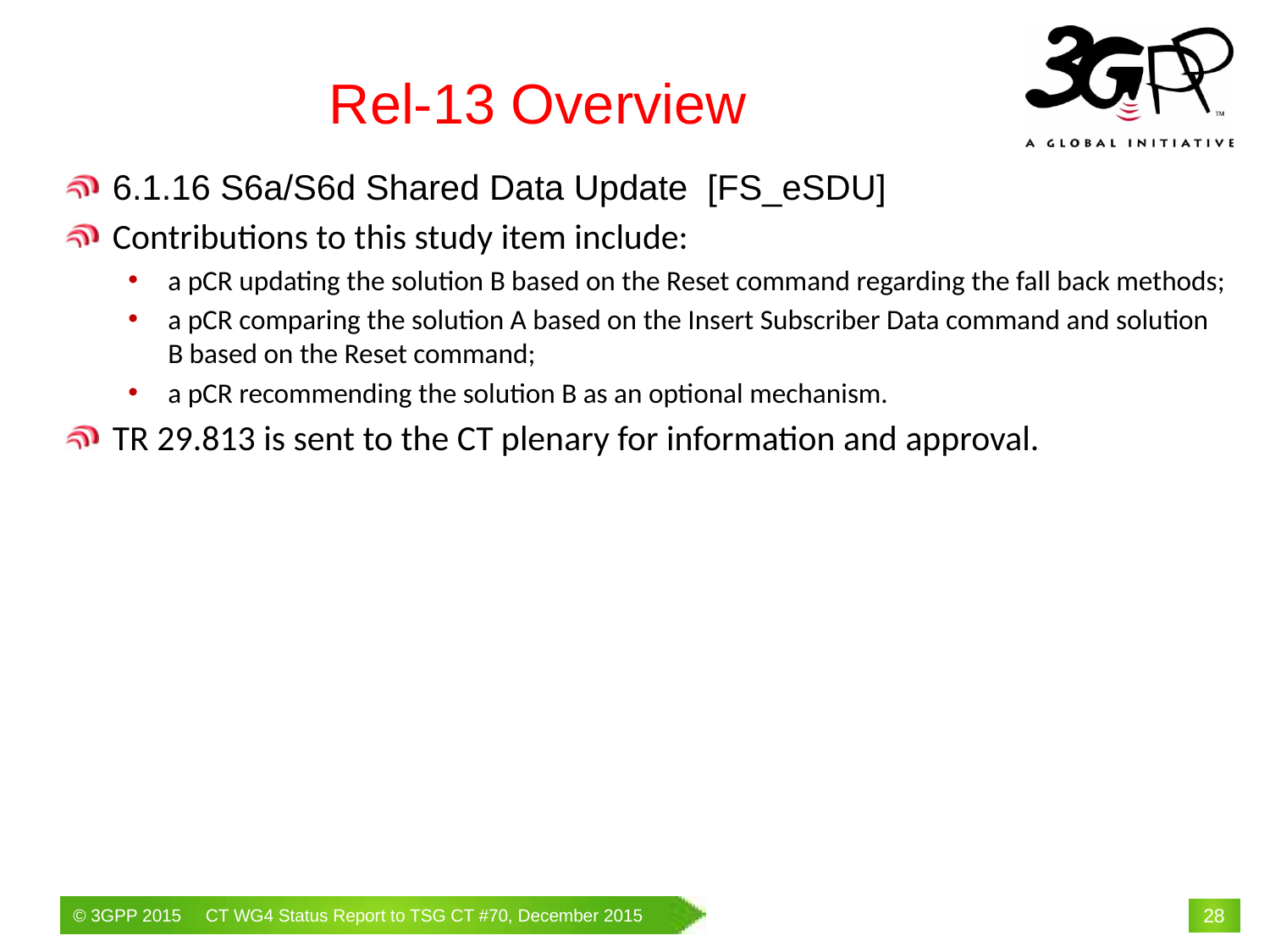

# Rel-13 Overview
6.1.16 S6a/S6d Shared Data Update  [FS_eSDU]
Contributions to this study item include:
a pCR updating the solution B based on the Reset command regarding the fall back methods;
a pCR comparing the solution A based on the Insert Subscriber Data command and solution B based on the Reset command;
a pCR recommending the solution B as an optional mechanism.
TR 29.813 is sent to the CT plenary for information and approval.